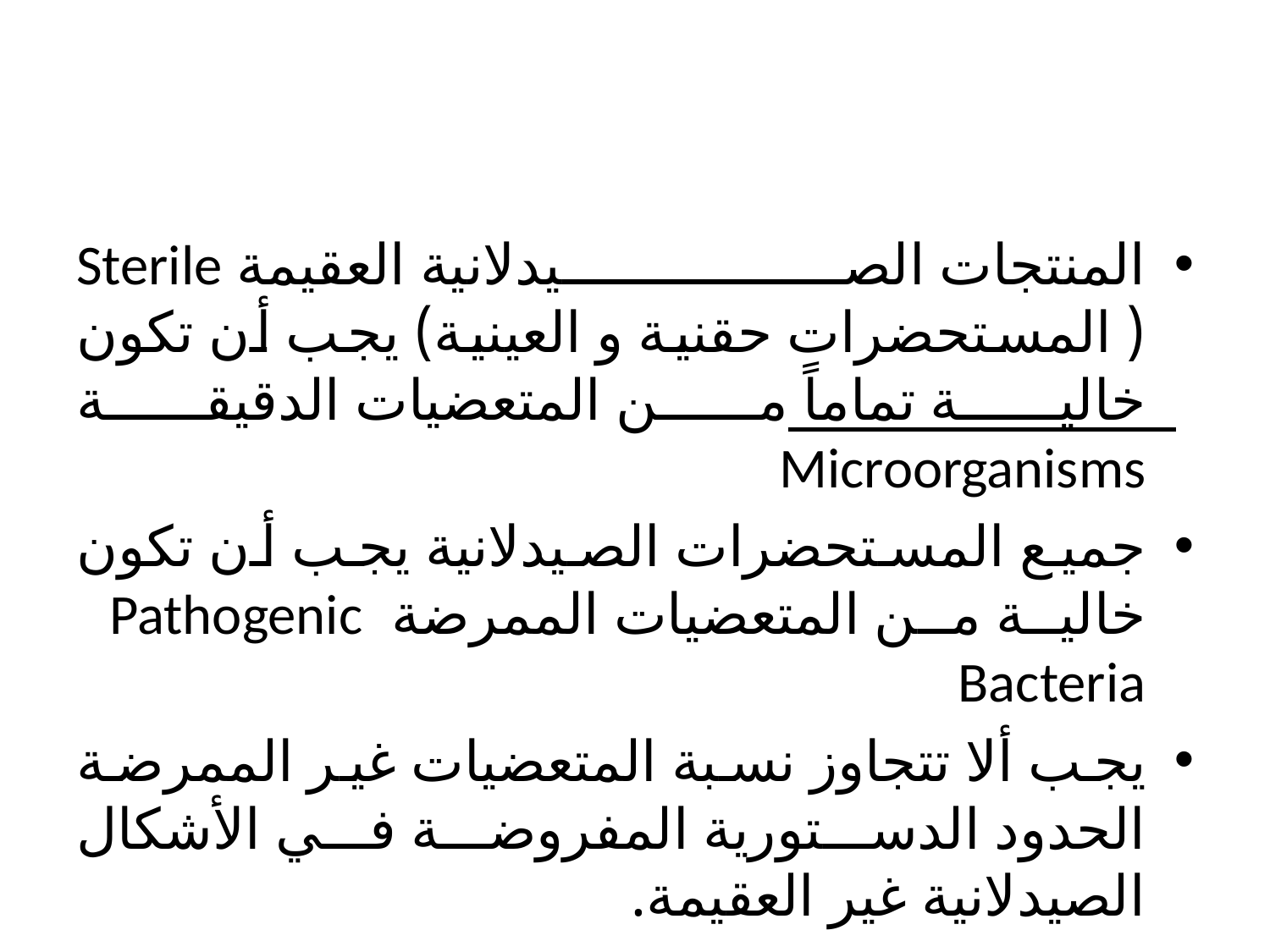

#
المنتجات الصيدلانية العقيمة Sterile ( المستحضرات حقنية و العينية) يجب أن تكون خالية تماماً من المتعضيات الدقيقة Microorganisms
جميع المستحضرات الصيدلانية يجب أن تكون خالية من المتعضيات الممرضة  Pathogenic Bacteria
يجب ألا تتجاوز نسبة المتعضيات غير الممرضة الحدود الدستورية المفروضة في الأشكال الصيدلانية غير العقيمة.